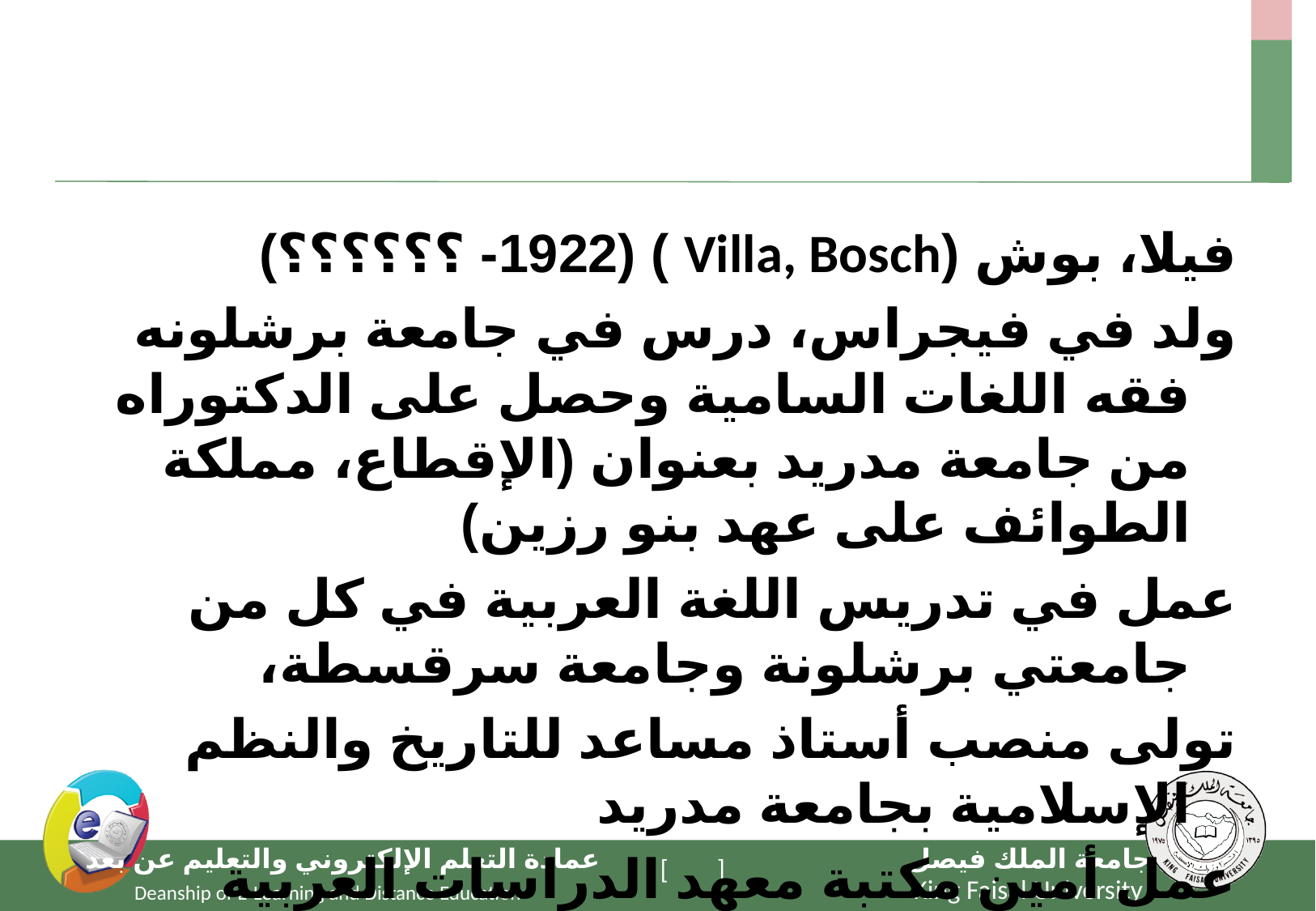

#
فيلا، بوش (Villa, Bosch ) (1922- ؟؟؟؟؟؟)
ولد في فيجراس، درس في جامعة برشلونه فقه اللغات السامية وحصل على الدكتوراه من جامعة مدريد بعنوان (الإقطاع، مملكة الطوائف على عهد بنو رزين)
عمل في تدريس اللغة العربية في كل من جامعتي برشلونة وجامعة سرقسطة،
تولى منصب أستاذ مساعد للتاريخ والنظم الإسلامية بجامعة مدريد
عمل أمين مكتبة معهد الدراسات العربية بمدريد ودرّس التاريخ والنظم الإسلامية بجامعة غرناطة.
.